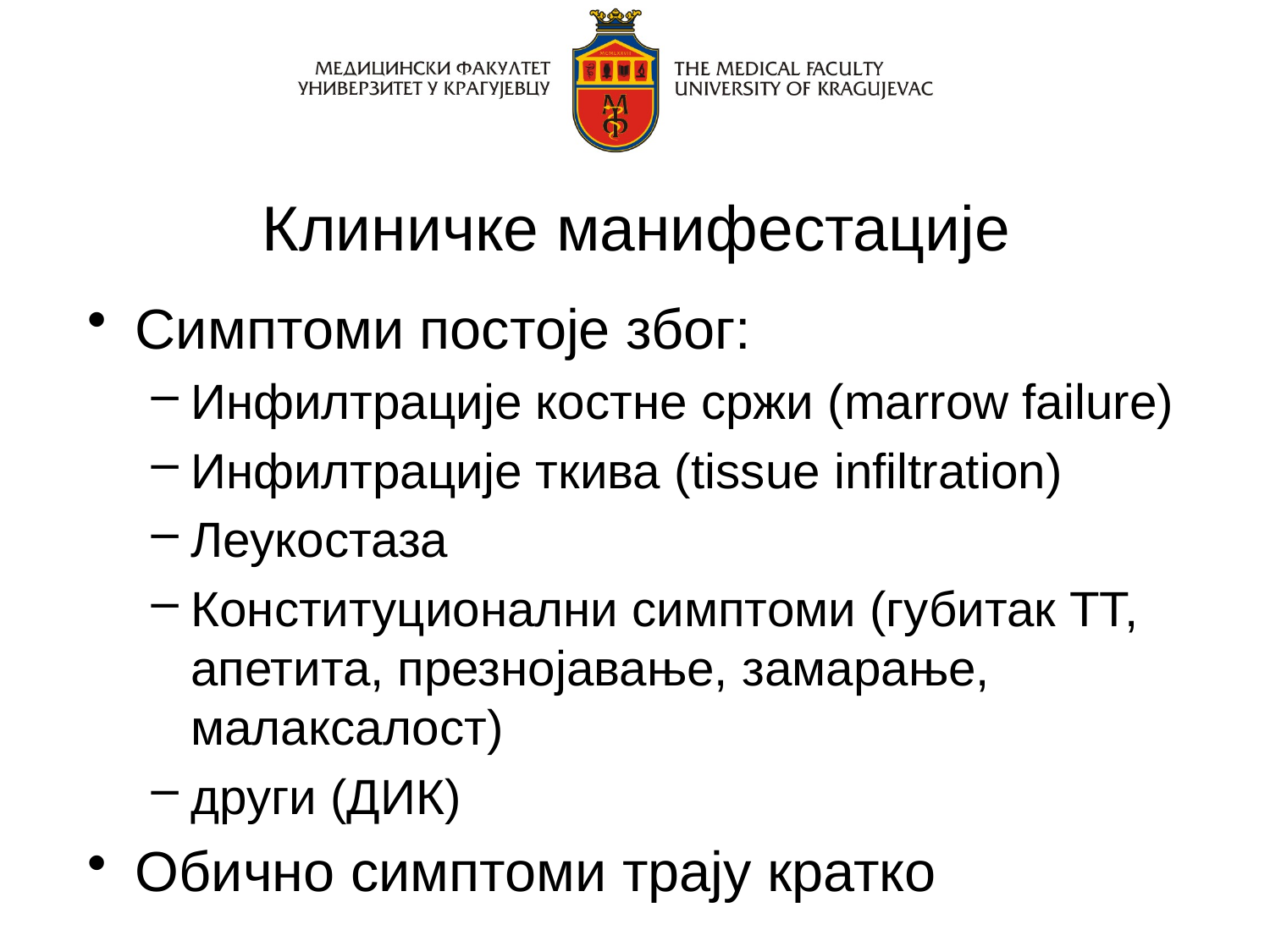

# Клиничке манифестације
Симптоми постоје због:
Инфилтрације костне сржи (marrow failure)
Инфилтрације ткива (tissue infiltration)
Леукостаза
Конституционални симптоми (губитак ТТ, апетита, презнојавање, замарање, малаксалост)
други (ДИК)
Обично симптоми трају кратко